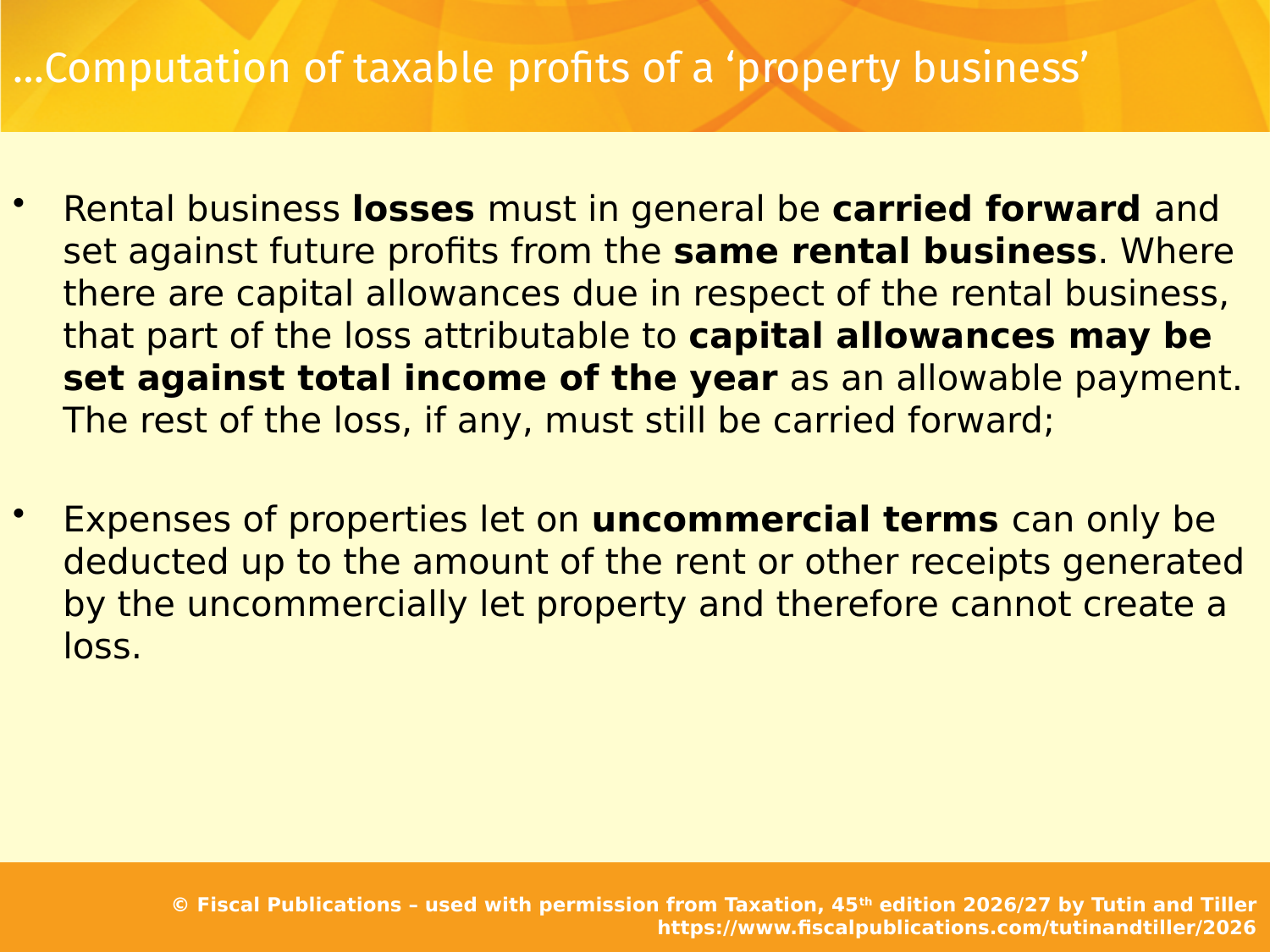

# …Computation of taxable profits of a ‘property business’

Rental business losses must in general be carried forward and set against future profits from the same rental business. Where there are capital allowances due in respect of the rental business, that part of the loss attributable to capital allowances may be set against total income of the year as an allowable payment.  The rest of the loss, if any, must still be carried forward;

Expenses of properties let on uncommercial terms can only be deducted up to the amount of the rent or other receipts generated by the uncommercially let property and therefore cannot create a loss.